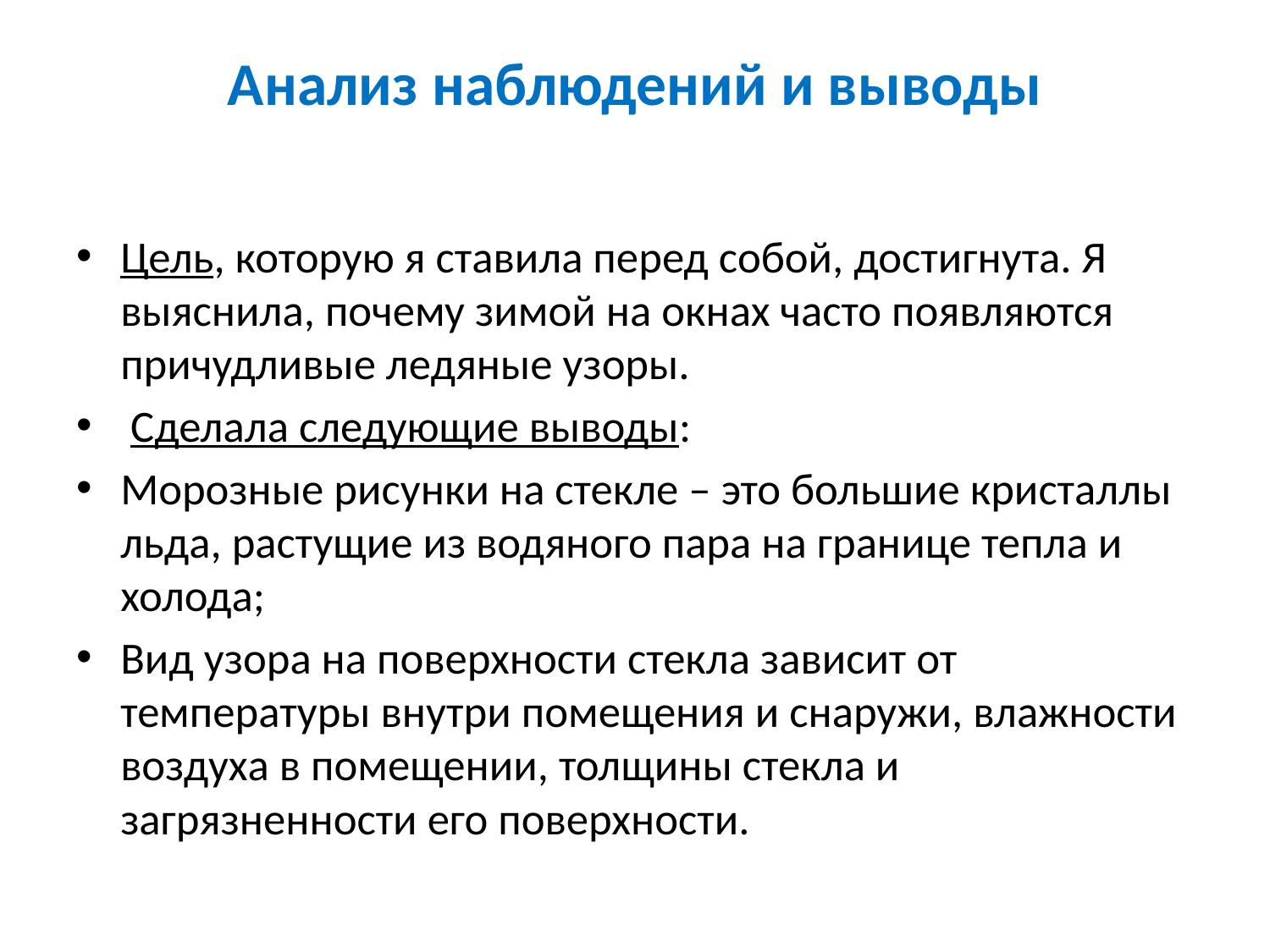

# Анализ наблюдений и выводы
Цель, которую я ставила перед собой, достигнута. Я выяснила, почему зимой на окнах часто появляются причудливые ледяные узоры.
 Сделала следующие выводы:
Морозные рисунки на стекле – это большие кристаллы льда, растущие из водяного пара на границе тепла и холода;
Вид узора на поверхности стекла зависит от температуры внутри помещения и снаружи, влажности воздуха в помещении, толщины стекла и загрязненности его поверхности.